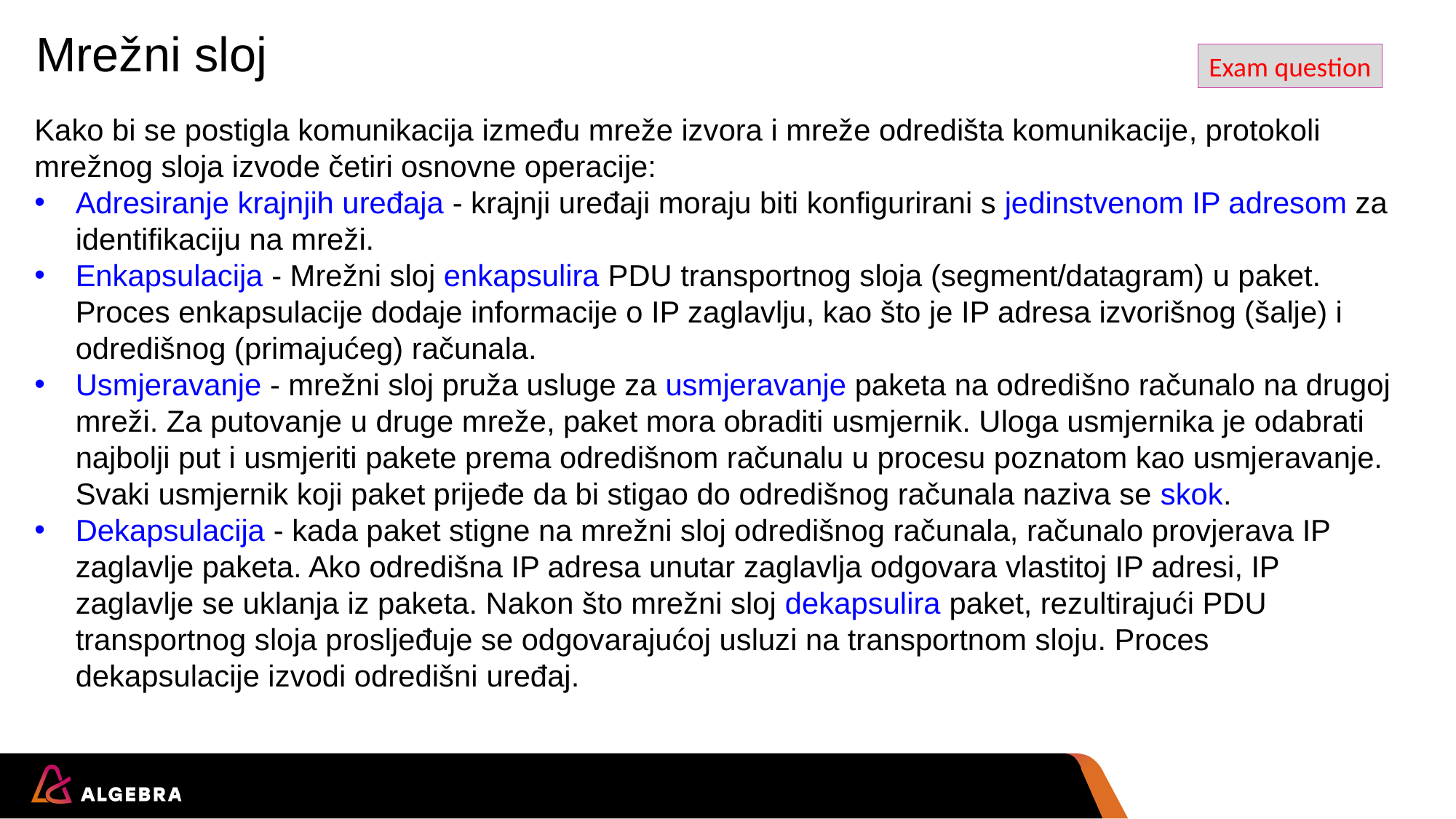

Mrežni sloj
Exam question
Kako bi se postigla komunikacija između mreže izvora i mreže odredišta komunikacije, protokoli mrežnog sloja izvode četiri osnovne operacije:
Adresiranje krajnjih uređaja - krajnji uređaji moraju biti konfigurirani s jedinstvenom IP adresom za identifikaciju na mreži.
Enkapsulacija - Mrežni sloj enkapsulira PDU transportnog sloja (segment/datagram) u paket. Proces enkapsulacije dodaje informacije o IP zaglavlju, kao što je IP adresa izvorišnog (šalje) i odredišnog (primajućeg) računala.
Usmjeravanje - mrežni sloj pruža usluge za usmjeravanje paketa na odredišno računalo na drugoj mreži. Za putovanje u druge mreže, paket mora obraditi usmjernik. Uloga usmjernika je odabrati najbolji put i usmjeriti pakete prema odredišnom računalu u procesu poznatom kao usmjeravanje. Svaki usmjernik koji paket prijeđe da bi stigao do odredišnog računala naziva se skok.
Dekapsulacija - kada paket stigne na mrežni sloj odredišnog računala, računalo provjerava IP zaglavlje paketa. Ako odredišna IP adresa unutar zaglavlja odgovara vlastitoj IP adresi, IP zaglavlje se uklanja iz paketa. Nakon što mrežni sloj dekapsulira paket, rezultirajući PDU transportnog sloja prosljeđuje se odgovarajućoj usluzi na transportnom sloju. Proces dekapsulacije izvodi odredišni uređaj.